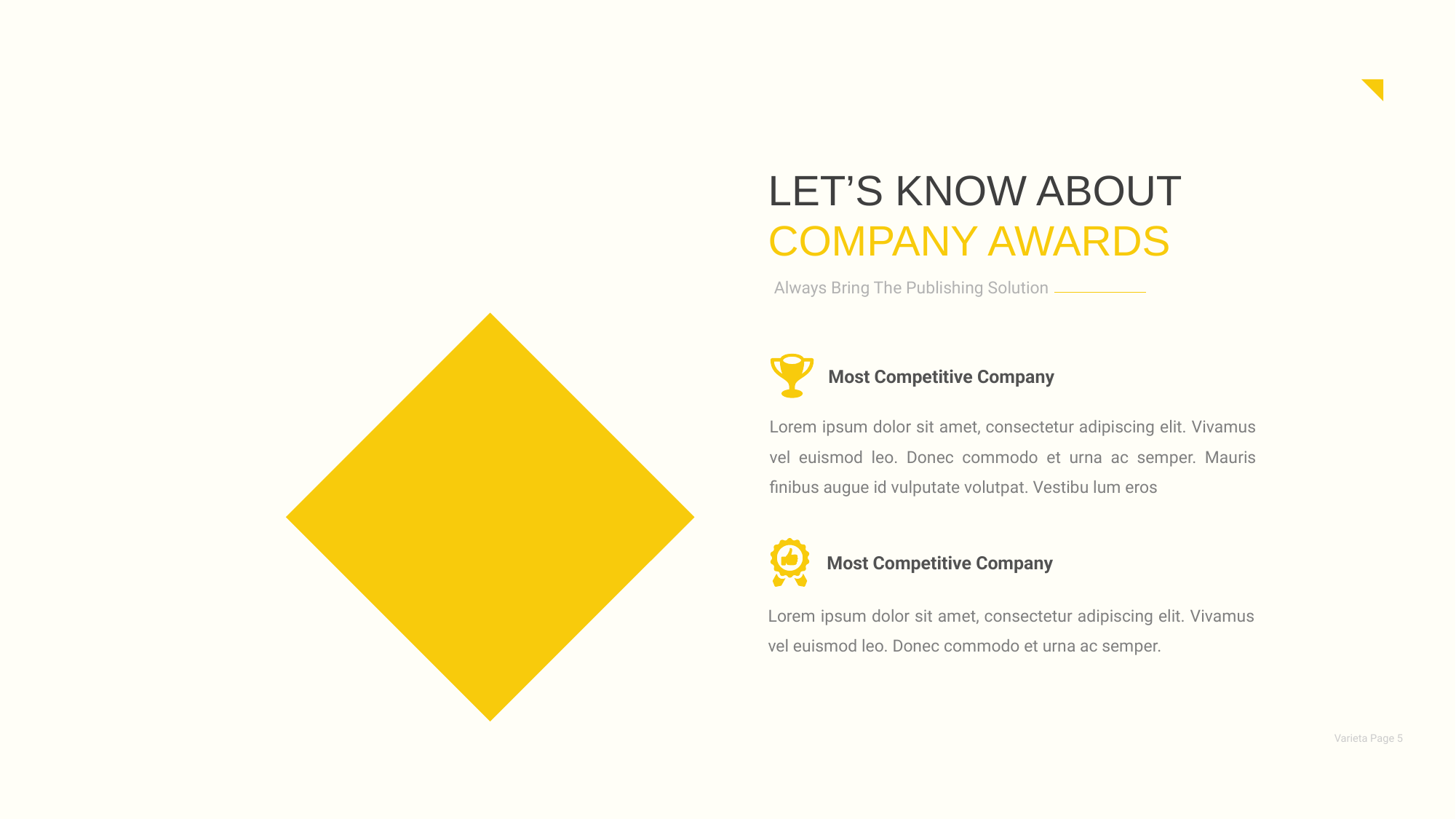

LET’S KNOW ABOUT
COMPANY AWARDS
Always Bring The Publishing Solution

Most Competitive Company
Lorem ipsum dolor sit amet, consectetur adipiscing elit. Vivamus vel euismod leo. Donec commodo et urna ac semper. Mauris finibus augue id vulputate volutpat. Vestibu lum eros

Most Competitive Company
Lorem ipsum dolor sit amet, consectetur adipiscing elit. Vivamus vel euismod leo. Donec commodo et urna ac semper.
Varieta Page 5